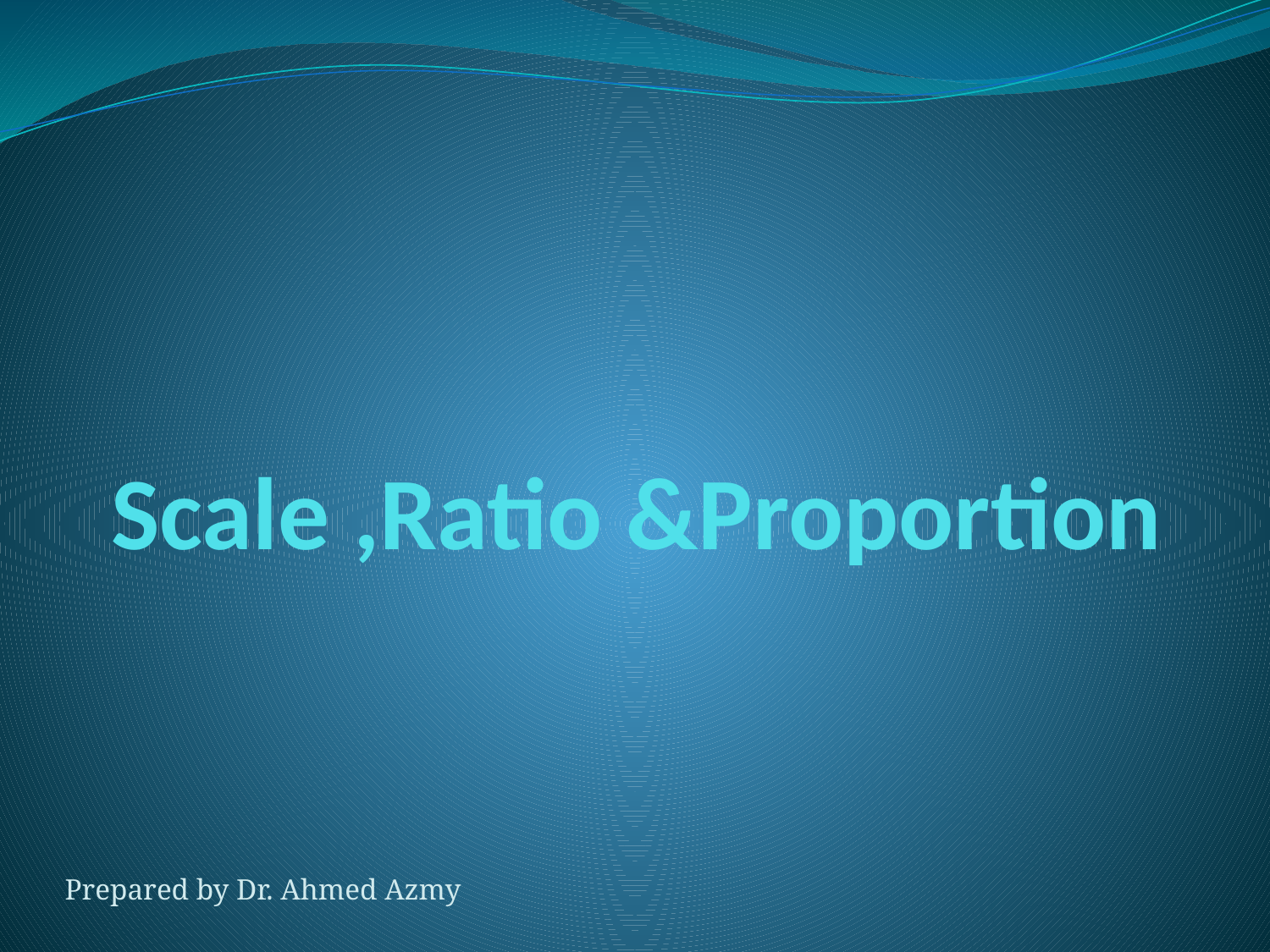

# Scale ,Ratio &Proportion
Prepared by Dr. Ahmed Azmy